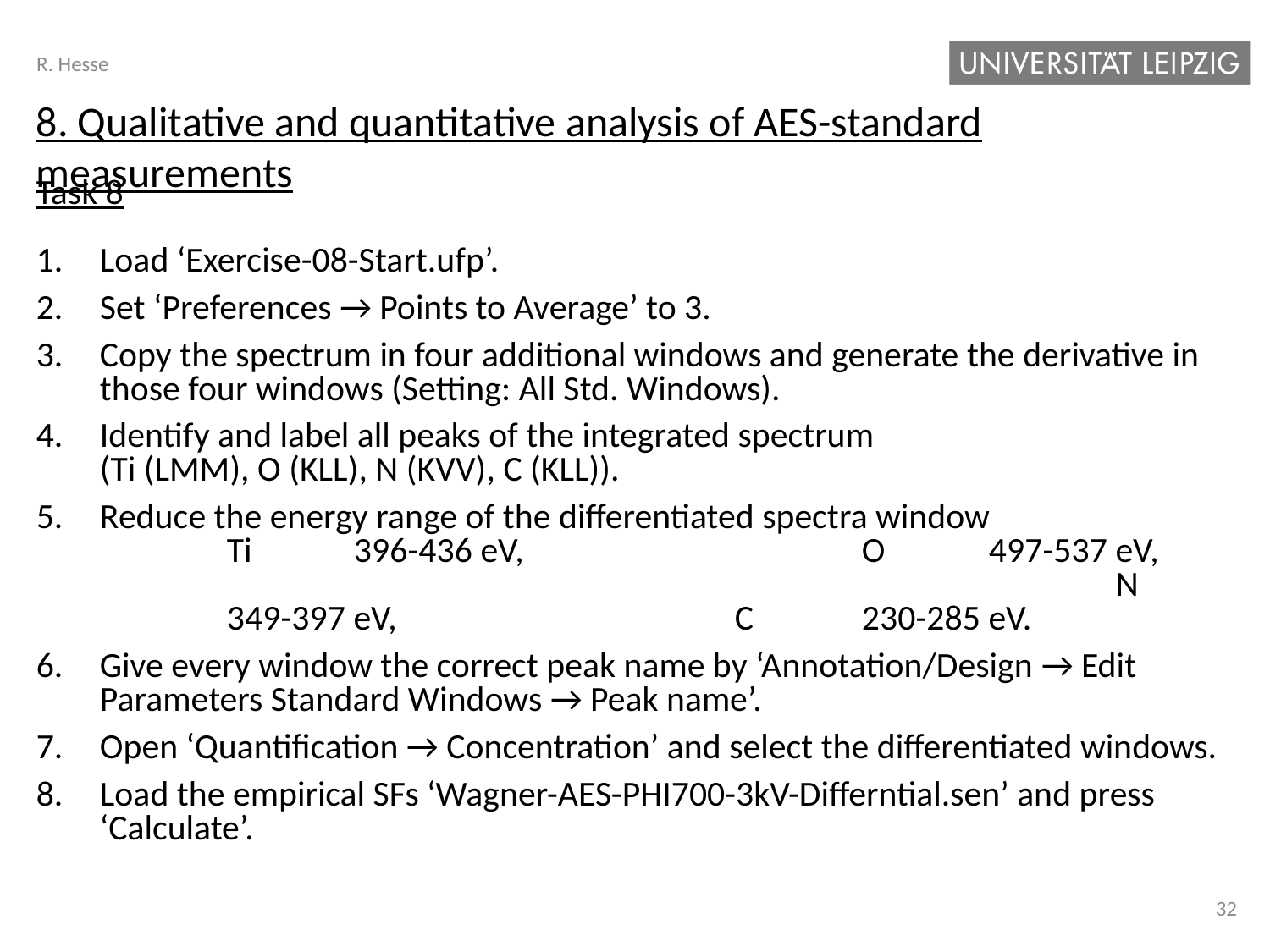

R. Hesse
8. Qualitative and quantitative analysis of AES-standard measurements
Task 8

Load ‘Exercise-08-Start.ufp’.

Set ‘Preferences → Points to Average’ to 3.

Copy the spectrum in four additional windows and generate the derivative in those four windows (Setting: All Std. Windows).

Identify and label all peaks of the integrated spectrum
(Ti (LMM), O (KLL), N (KVV), C (KLL)).

Reduce the energy range of the differentiated spectra window
	Ti	396-436 eV, 			O	497-537 eV, 								N	349-397 eV, 			C	230-285 eV.

Give every window the correct peak name by ‘Annotation/Design → Edit Parameters Standard Windows → Peak name’.

Open ‘Quantification → Concentration’ and select the differentiated windows.

Load the empirical SFs ‘Wagner-AES-PHI700-3kV-Differntial.sen’ and press ‘Calculate’.
32